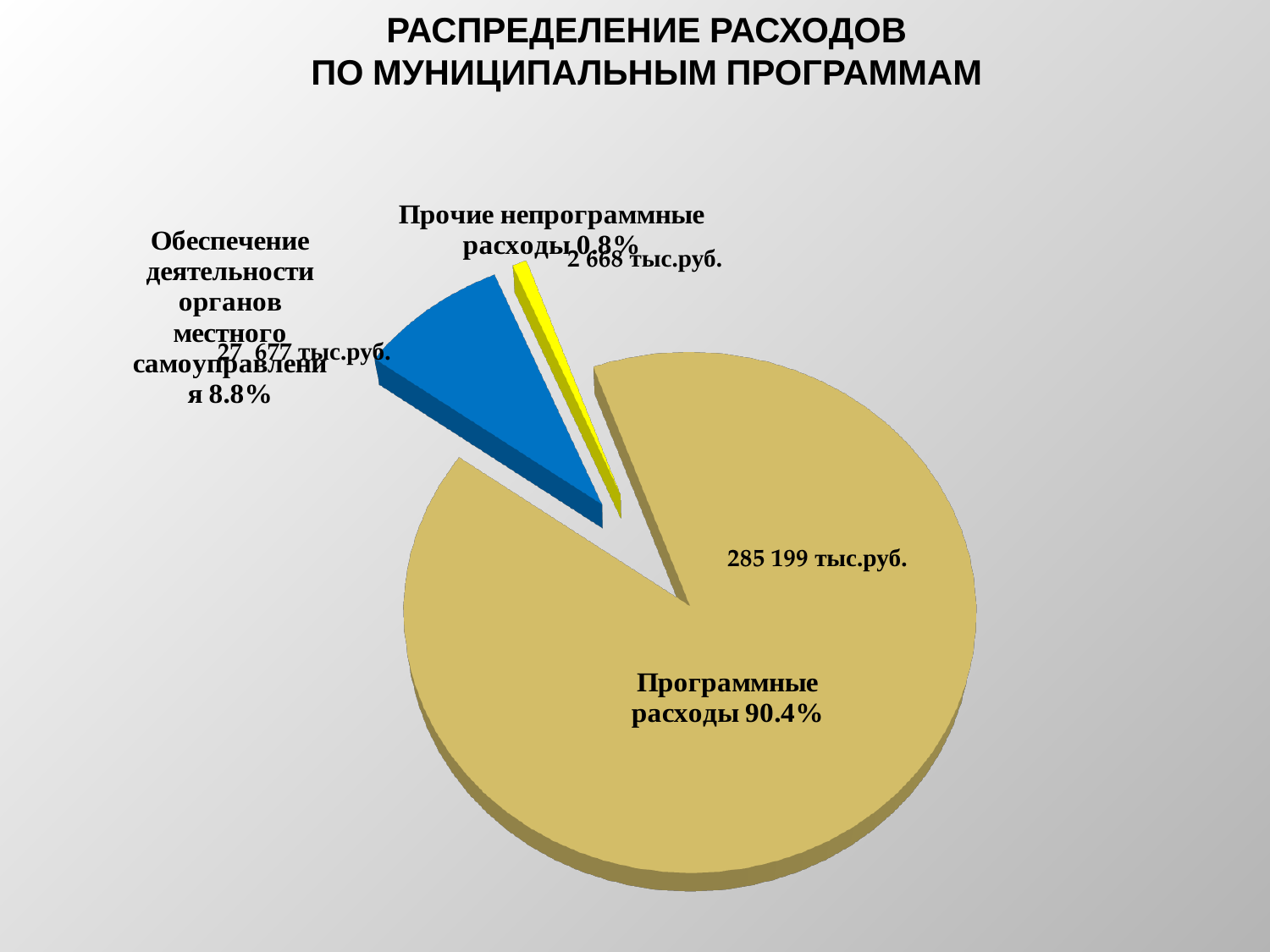

РАСПРЕДЕЛЕНИЕ РАСХОДОВ
ПО МУНИЦИПАЛЬНЫМ ПРОГРАММАМ

[unsupported chart]

2 668 тыс.руб.
27  677 тыс.руб.
285 199 тыс.руб.